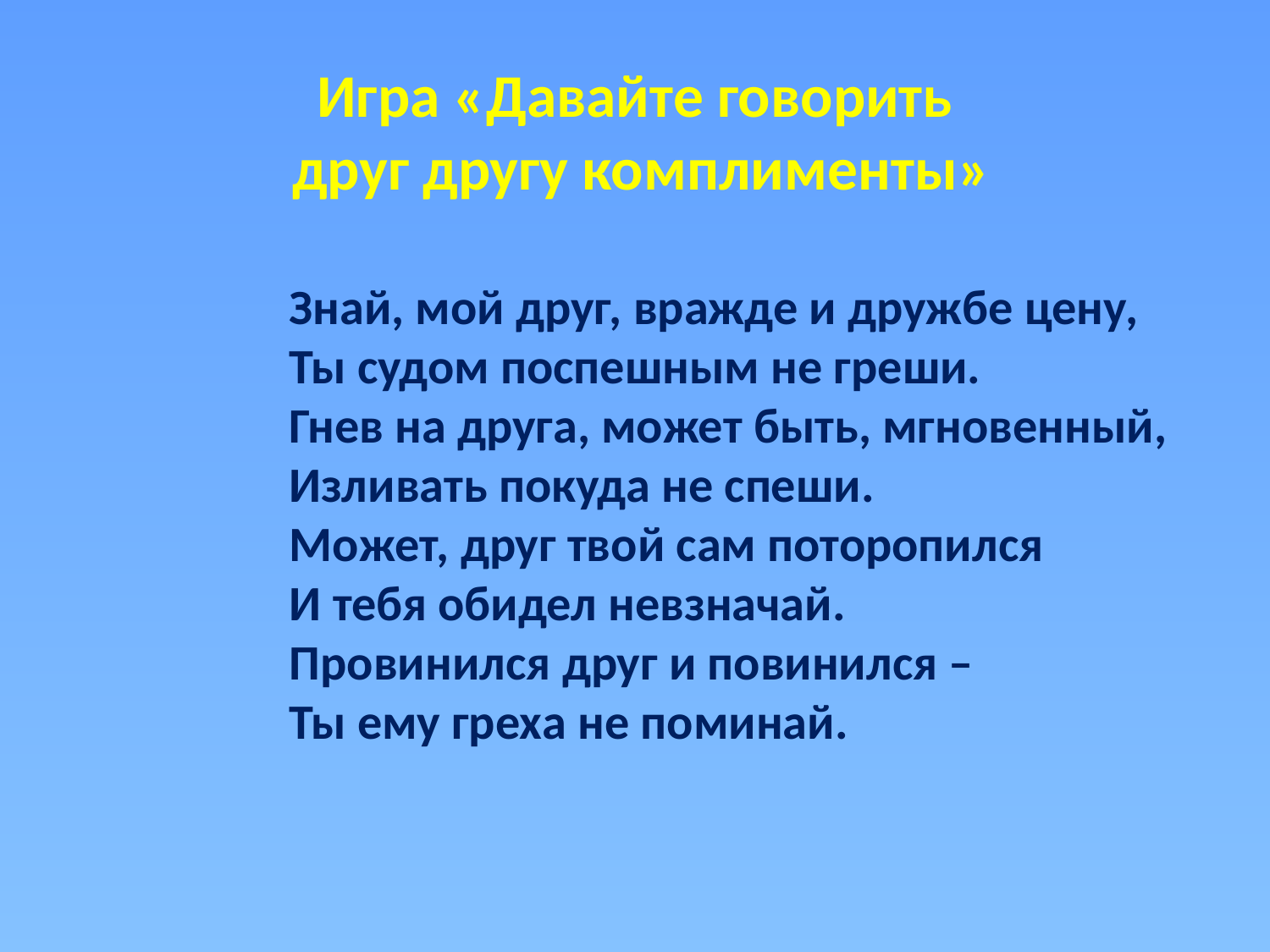

# Игра «Давайте говорить друг другу комплименты»
		Знай, мой друг, вражде и дружбе цену,
		Ты судом поспешным не греши.
		Гнев на друга, может быть, мгновенный,
		Изливать покуда не спеши.
		Может, друг твой сам поторопился
		И тебя обидел невзначай.
		Провинился друг и повинился –
		Ты ему греха не поминай.